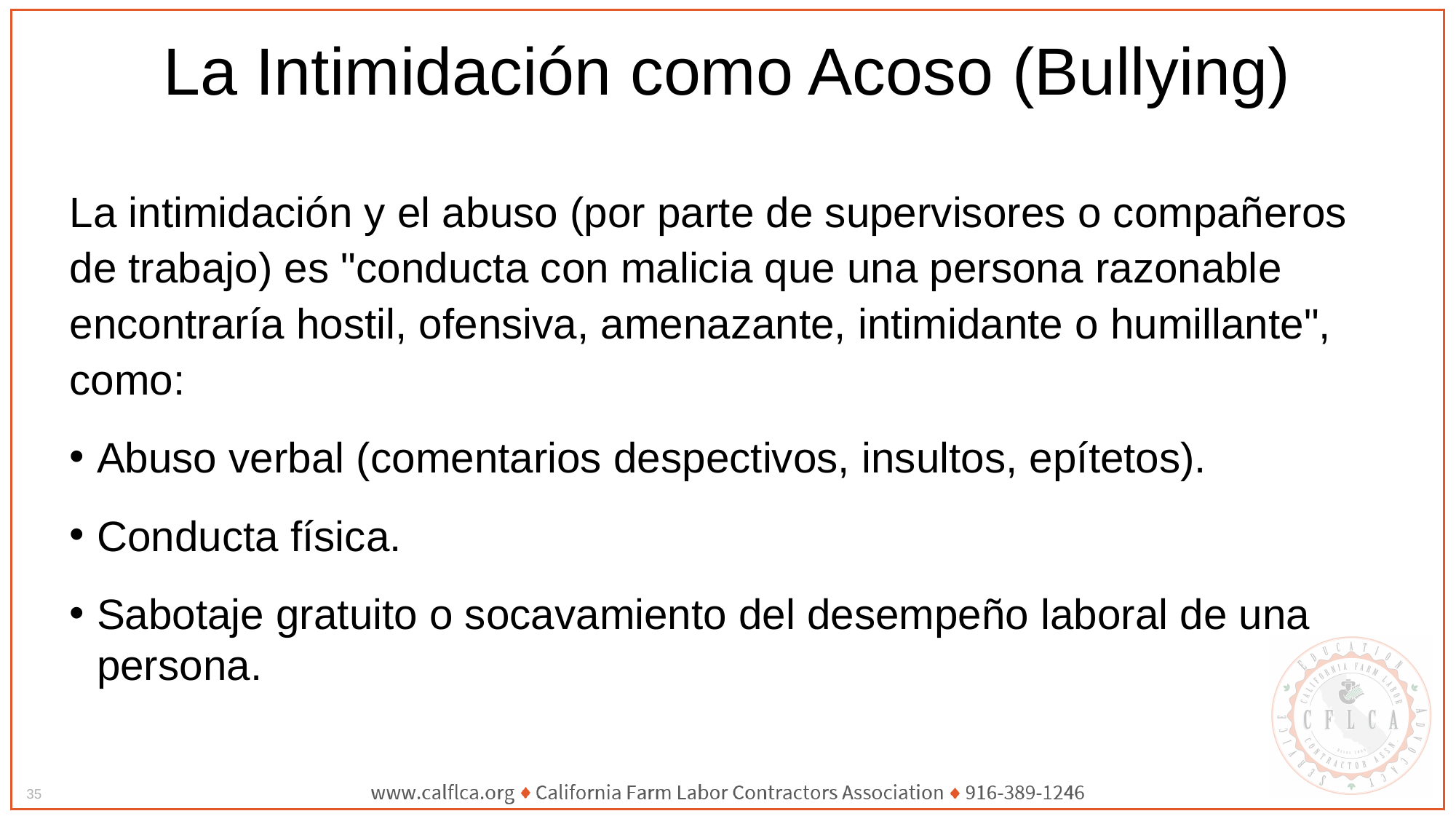

# La Intimidación como Acoso (Bullying)

La intimidación y el abuso (por parte de supervisores o compañeros de trabajo) es "conducta con malicia que una persona razonable encontraría hostil, ofensiva, amenazante, intimidante o humillante", como:
Abuso verbal (comentarios despectivos, insultos, epítetos).
Conducta física.
Sabotaje gratuito o socavamiento del desempeño laboral de una persona.

35